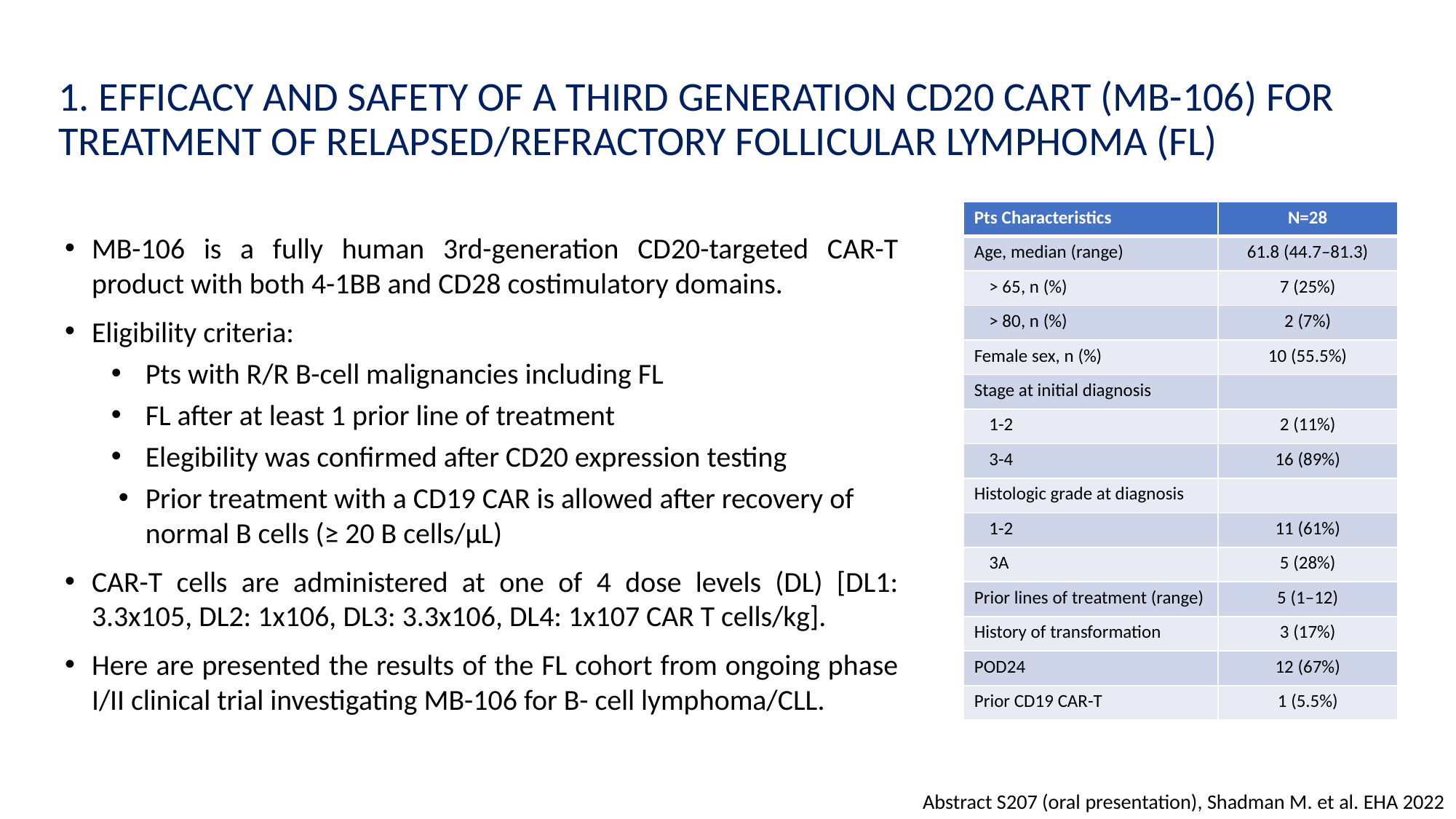

# 1. EFFICACY AND SAFETY OF A THIRD GENERATION CD20 CART (MB-106) FOR TREATMENT OF RELAPSED/REFRACTORY FOLLICULAR LYMPHOMA (FL)
| Pts Characteristics | N=28 |
| --- | --- |
| Age, median (range) | 61.8 (44.7–81.3) |
| > 65, n (%) | 7 (25%) |
| > 80, n (%) | 2 (7%) |
| Female sex, n (%) | 10 (55.5%) |
| Stage at initial diagnosis |  |
| 1-2 | 2 (11%) |
| 3-4 | 16 (89%) |
| Histologic grade at diagnosis |  |
| 1-2 | 11 (61%) |
| 3A | 5 (28%) |
| Prior lines of treatment (range) | 5 (1–12) |
| History of transformation | 3 (17%) |
| POD24 | 12 (67%) |
| Prior CD19 CAR-T | 1 (5.5%) |
MB-106 is a fully human 3rd-generation CD20-targeted CAR-T product with both 4-1BB and CD28 costimulatory domains.
Eligibility criteria:
Pts with R/R B-cell malignancies including FL
FL after at least 1 prior line of treatment
Elegibility was confirmed after CD20 expression testing
Prior treatment with a CD19 CAR is allowed after recovery of normal B cells (≥ 20 B cells/µL)
CAR-T cells are administered at one of 4 dose levels (DL) [DL1: 3.3x105, DL2: 1x106, DL3: 3.3x106, DL4: 1x107 CAR T cells/kg].
Here are presented the results of the FL cohort from ongoing phase I/II clinical trial investigating MB-106 for B- cell lymphoma/CLL.

Abstract S207 (oral presentation), Shadman M. et al. EHA 2022